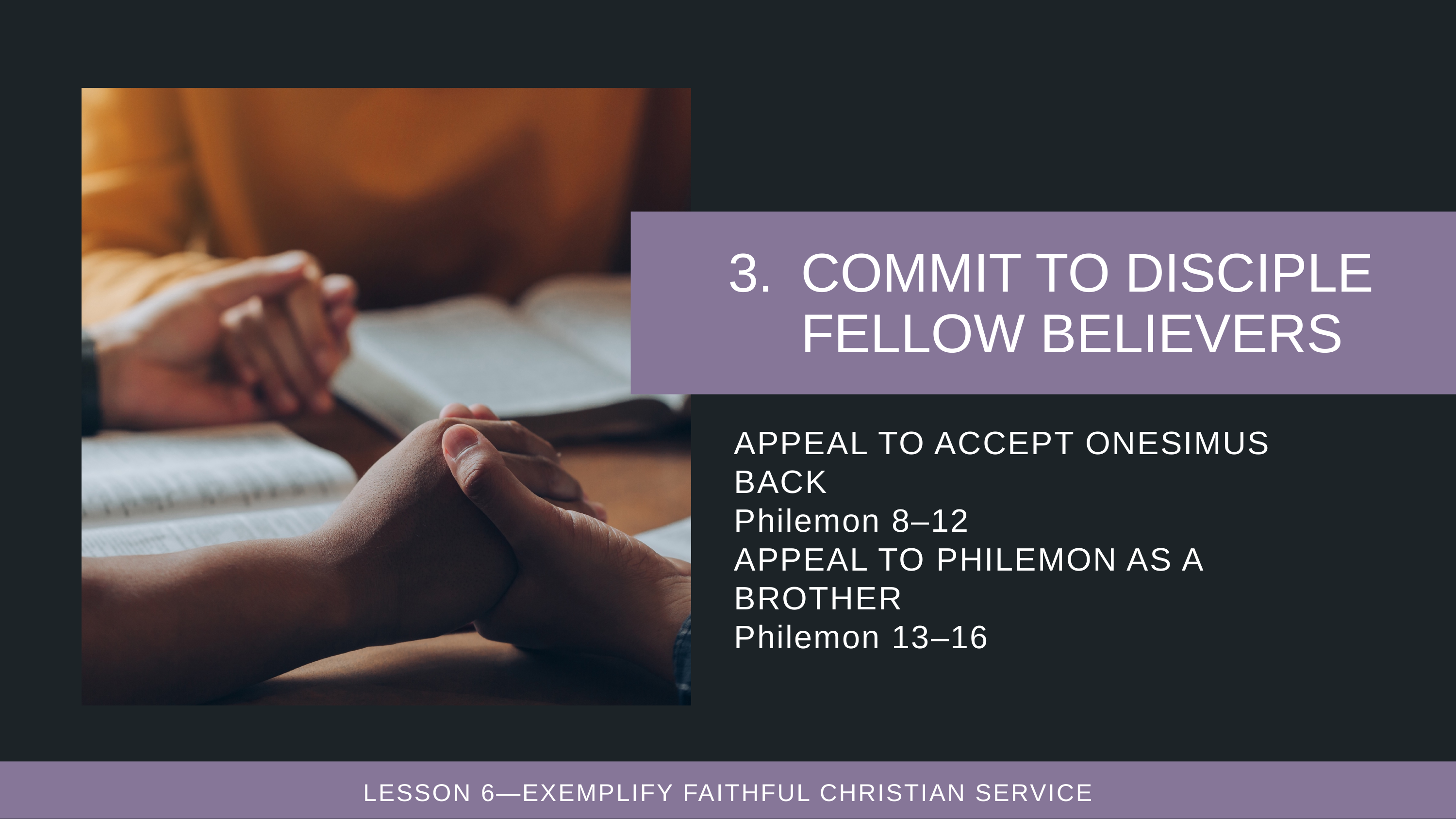

APPEAL TO ACCEPT ONESIMUS BACK
Philemon 8–12
APPEAL TO PHILEMON AS A BROTHER
Philemon 13–16